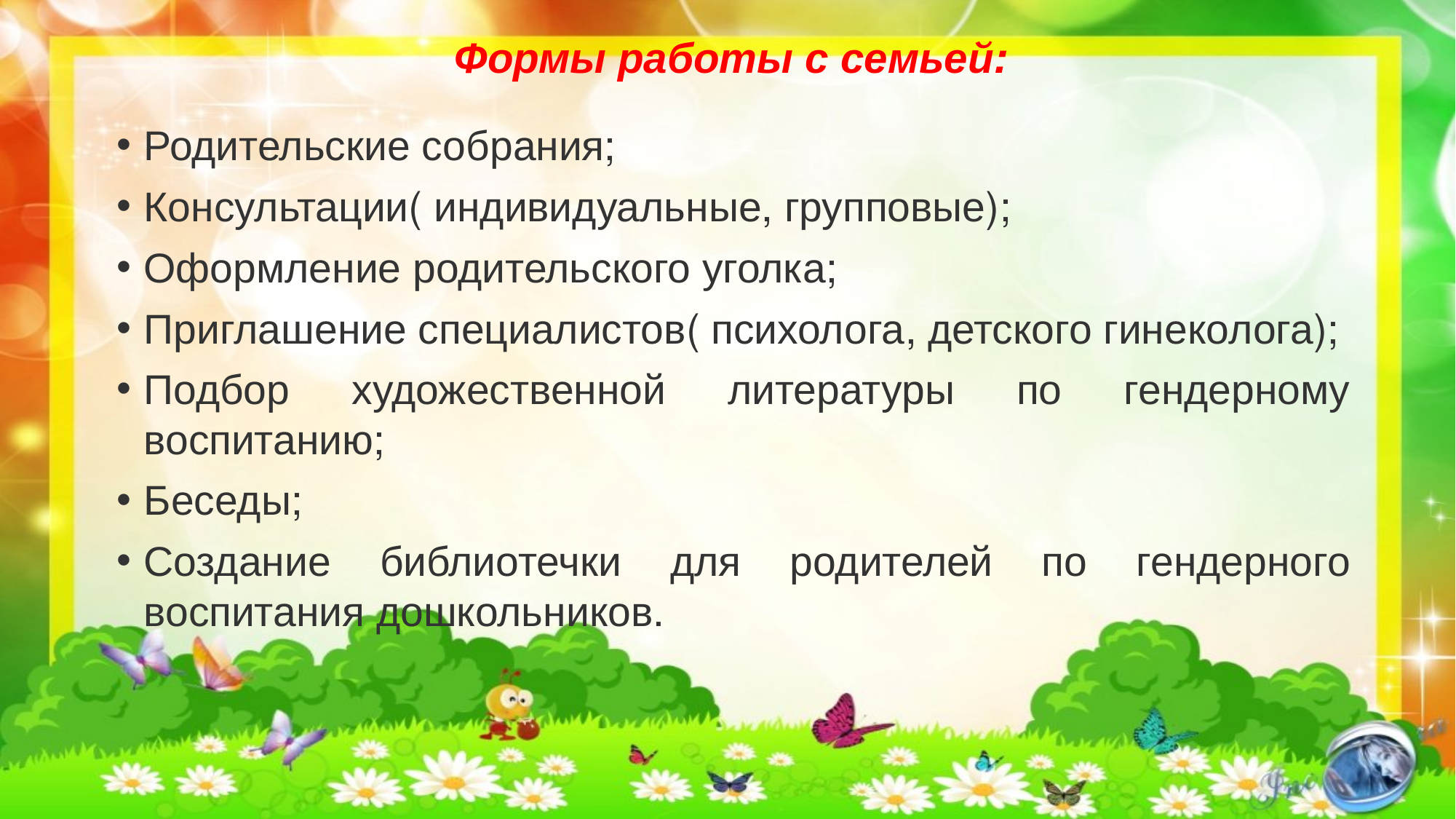

# Формы работы с семьей:
Родительские собрания;
Консультации( индивидуальные, групповые);
Оформление родительского уголка;
Приглашение специалистов( психолога, детского гинеколога);
Подбор художественной литературы по гендерному воспитанию;
Беседы;
Создание библиотечки для родителей по гендерного воспитания дошкольников.